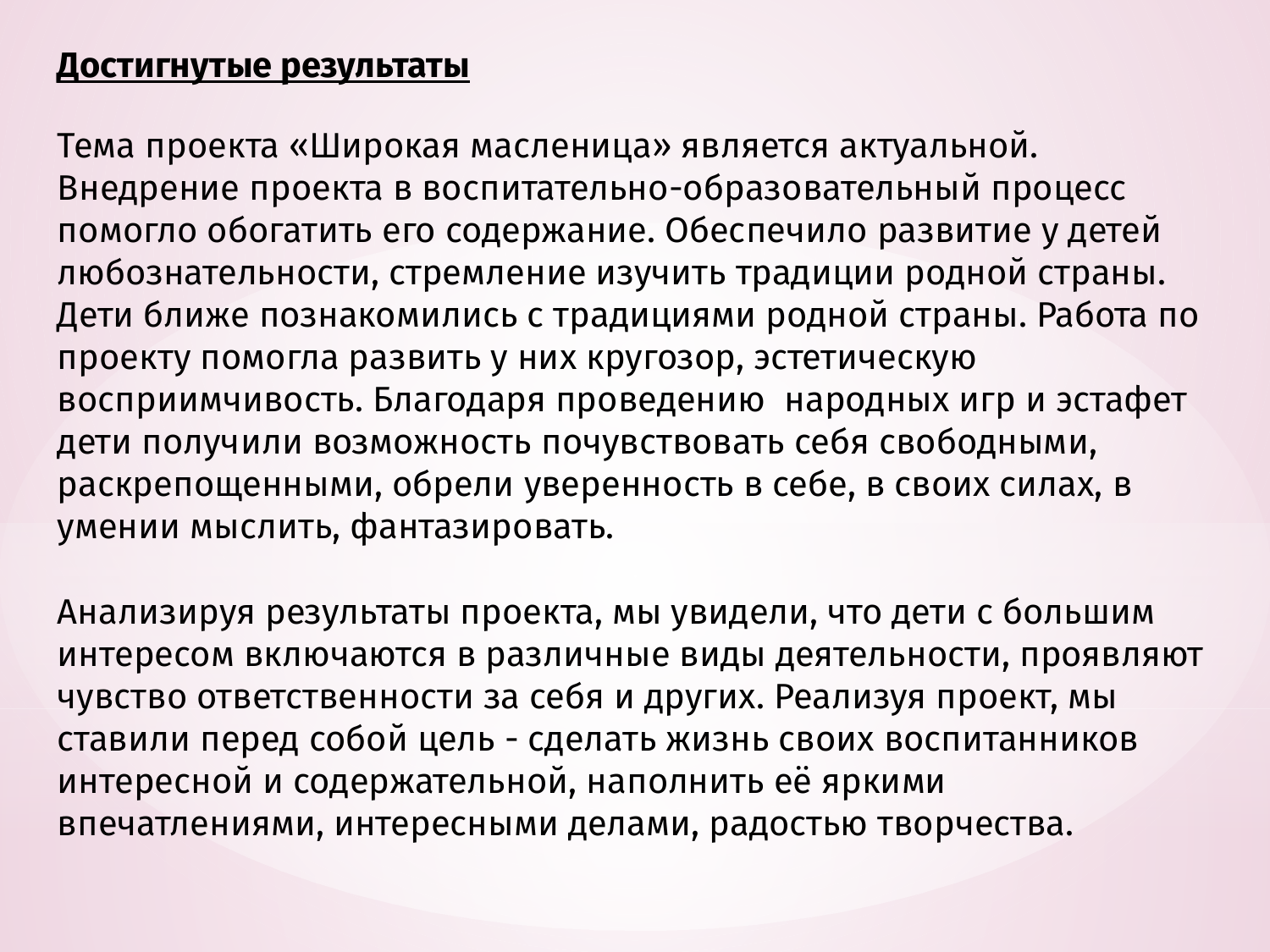

Достигнутые результаты

Тема проекта «Широкая масленица» является актуальной.
Внедрение проекта в воспитательно-образовательный процесс помогло обогатить его содержание. Обеспечило развитие у детей любознательности, стремление изучить традиции родной страны. Дети ближе познакомились с традициями родной страны. Работа по проекту помогла развить у них кругозор, эстетическую восприимчивость. Благодаря проведению  народных игр и эстафет дети получили возможность почувствовать себя свободными, раскрепощенными, обрели уверенность в себе, в своих силах, в умении мыслить, фантазировать.

Анализируя результаты проекта, мы увидели, что дети с большим интересом включаются в различные виды деятельности, проявляют чувство ответственности за себя и других. Реализуя проект, мы ставили перед собой цель - сделать жизнь своих воспитанников интересной и содержательной, наполнить её яркими впечатлениями, интересными делами, радостью творчества.